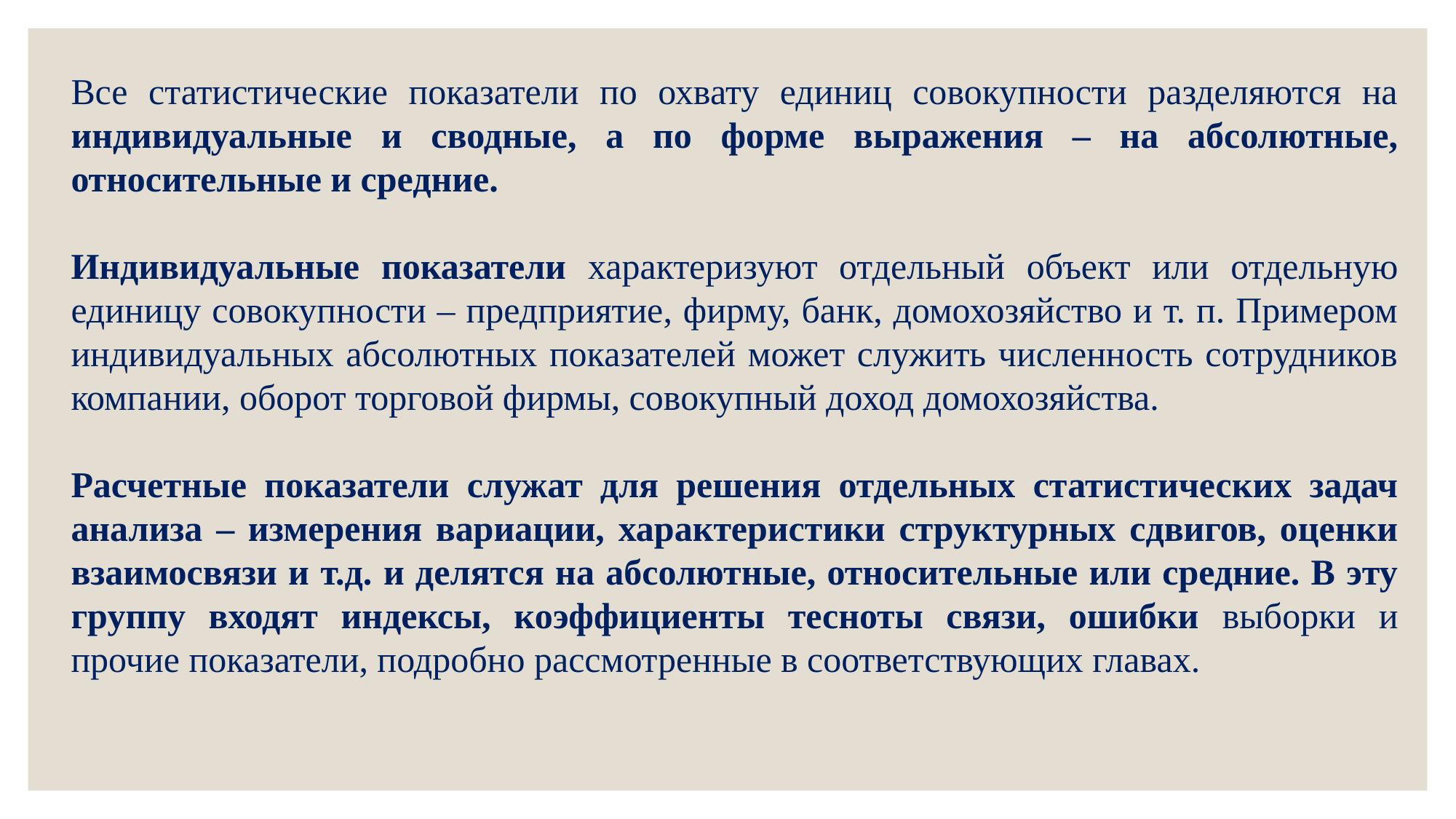

Все статистические показатели по охвату единиц совокупности разделяются на индивидуальные и сводные, а по форме выражения – на абсолютные, относительные и средние.

Индивидуальные показатели характеризуют отдельный объект или отдельную единицу совокупности – предприятие, фирму, банк, домохозяйство и т. п. Примером индивидуальных абсолютных показателей может служить численность сотрудников компании, оборот торговой фирмы, совокупный доход домохозяйства.

Расчетные показатели служат для решения отдельных статистических задач анализа – измерения вариации, характеристики структурных сдвигов, оценки взаимосвязи и т.д. и делятся на абсолютные, относительные или средние. В эту группу входят индексы, коэффициенты тесноты связи, ошибки выборки и прочие показатели, подробно рассмотренные в соответствующих главах.